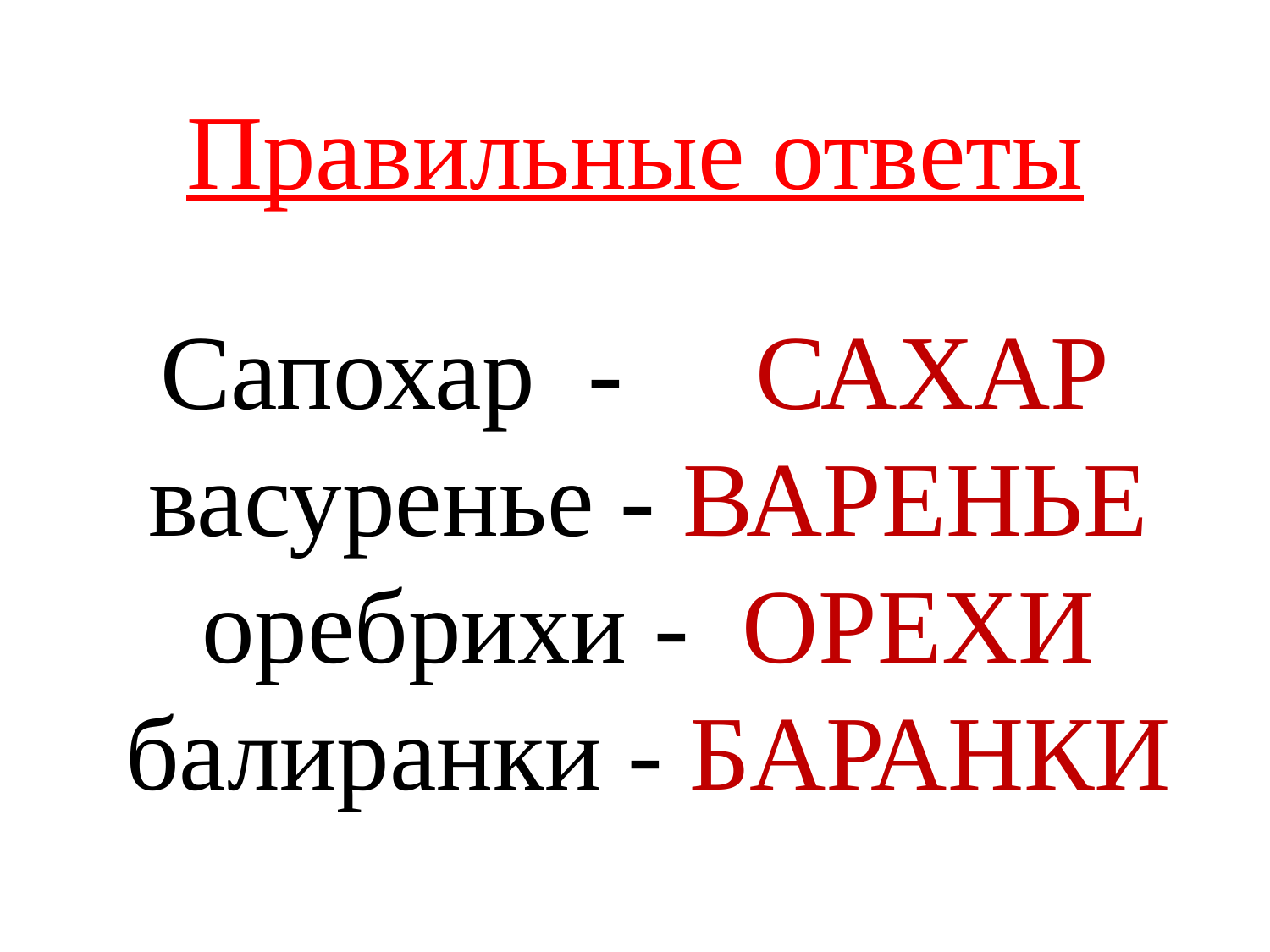

# Правильные ответы Сапохар  -     САХАР васуренье - ВАРЕНЬЕ оребрихи -  ОРЕХИ балиранки - БАРАНКИ